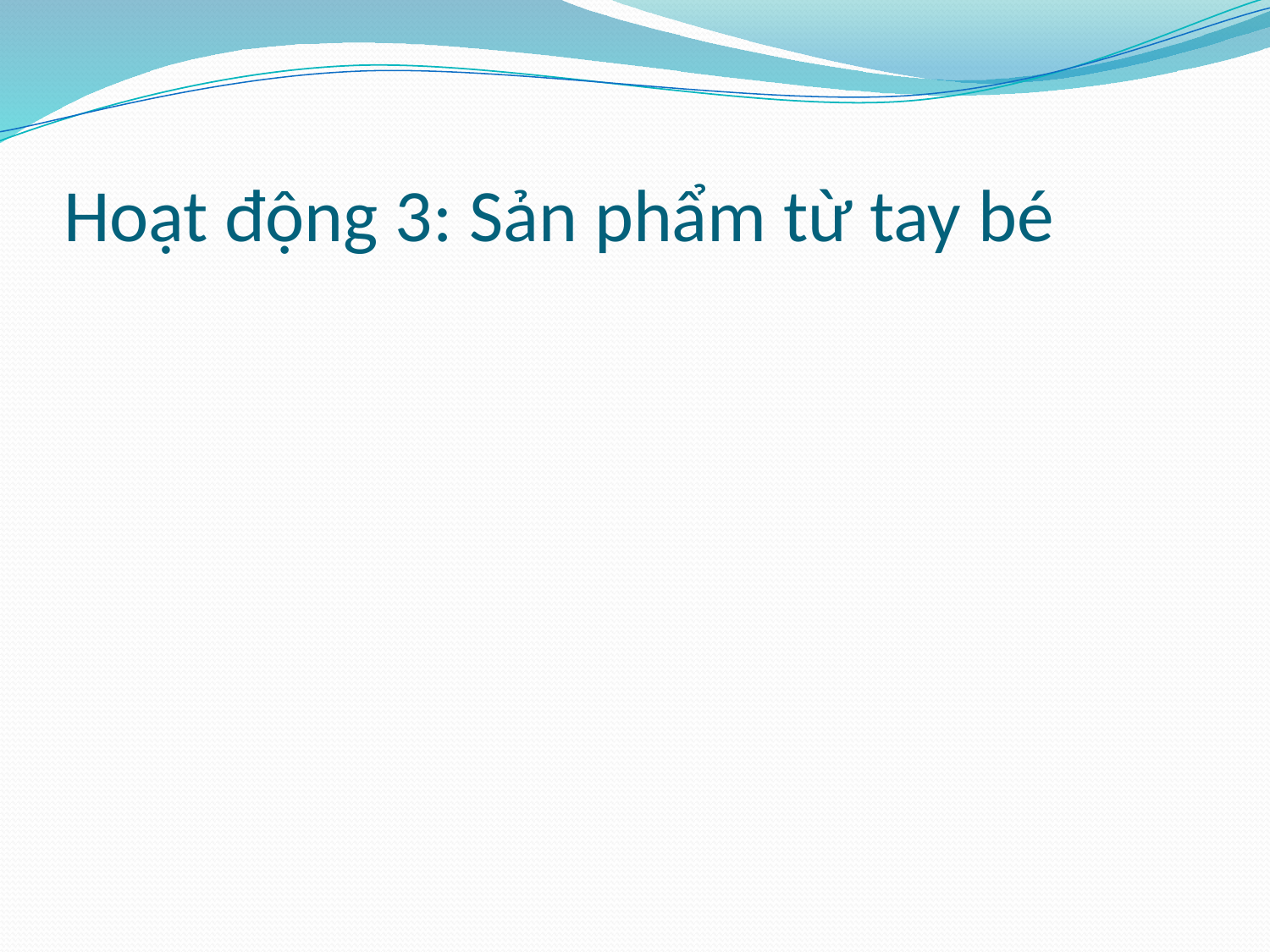

# Hoạt động 3: Sản phẩm từ tay bé